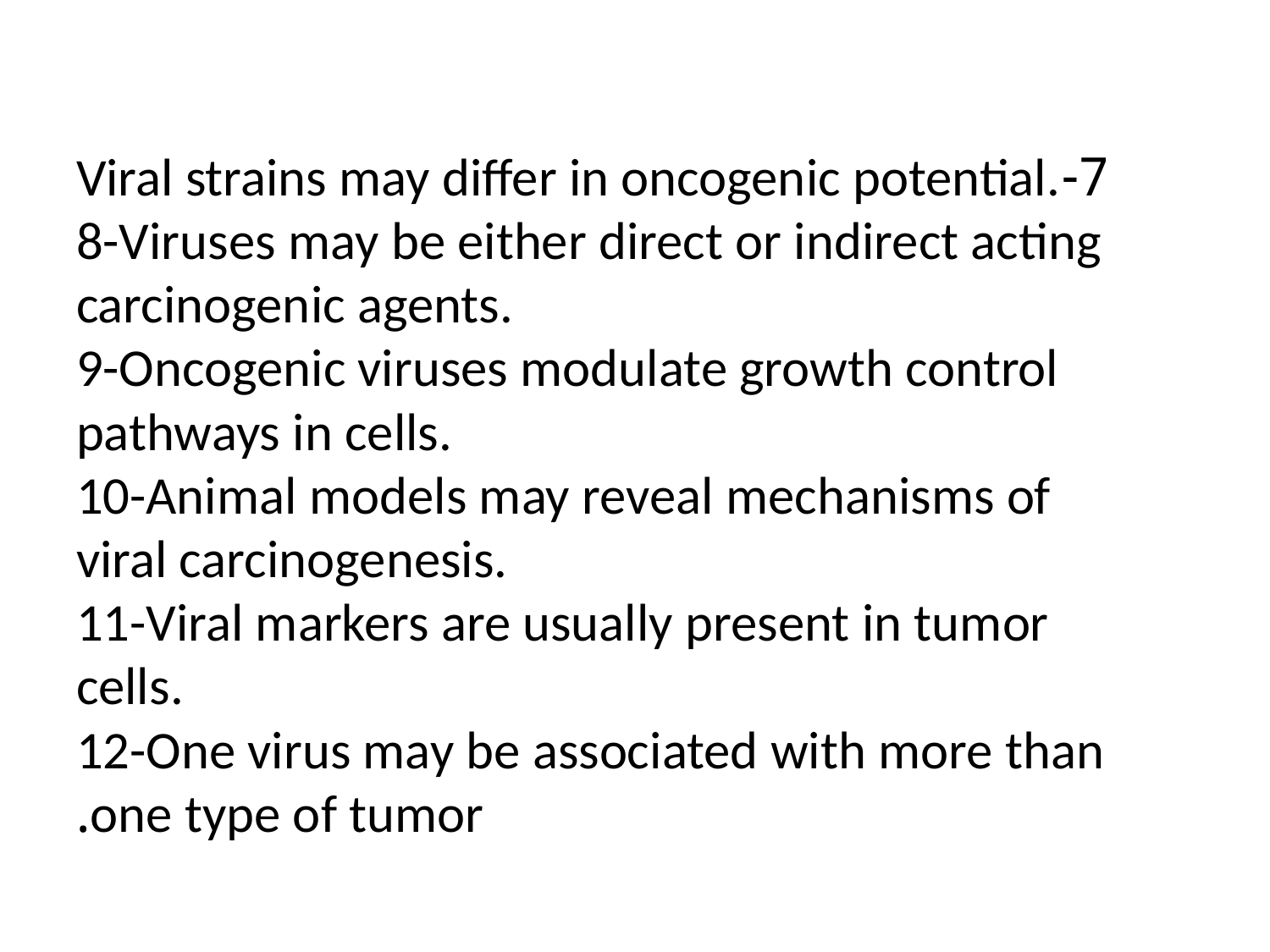

7-Viral strains may differ in oncogenic potential.
8-Viruses may be either direct or indirect acting carcinogenic agents.
9-Oncogenic viruses modulate growth control pathways in cells.
10-Animal models may reveal mechanisms of viral carcinogenesis.
11-Viral markers are usually present in tumor cells.
12-One virus may be associated with more than one type of tumor.